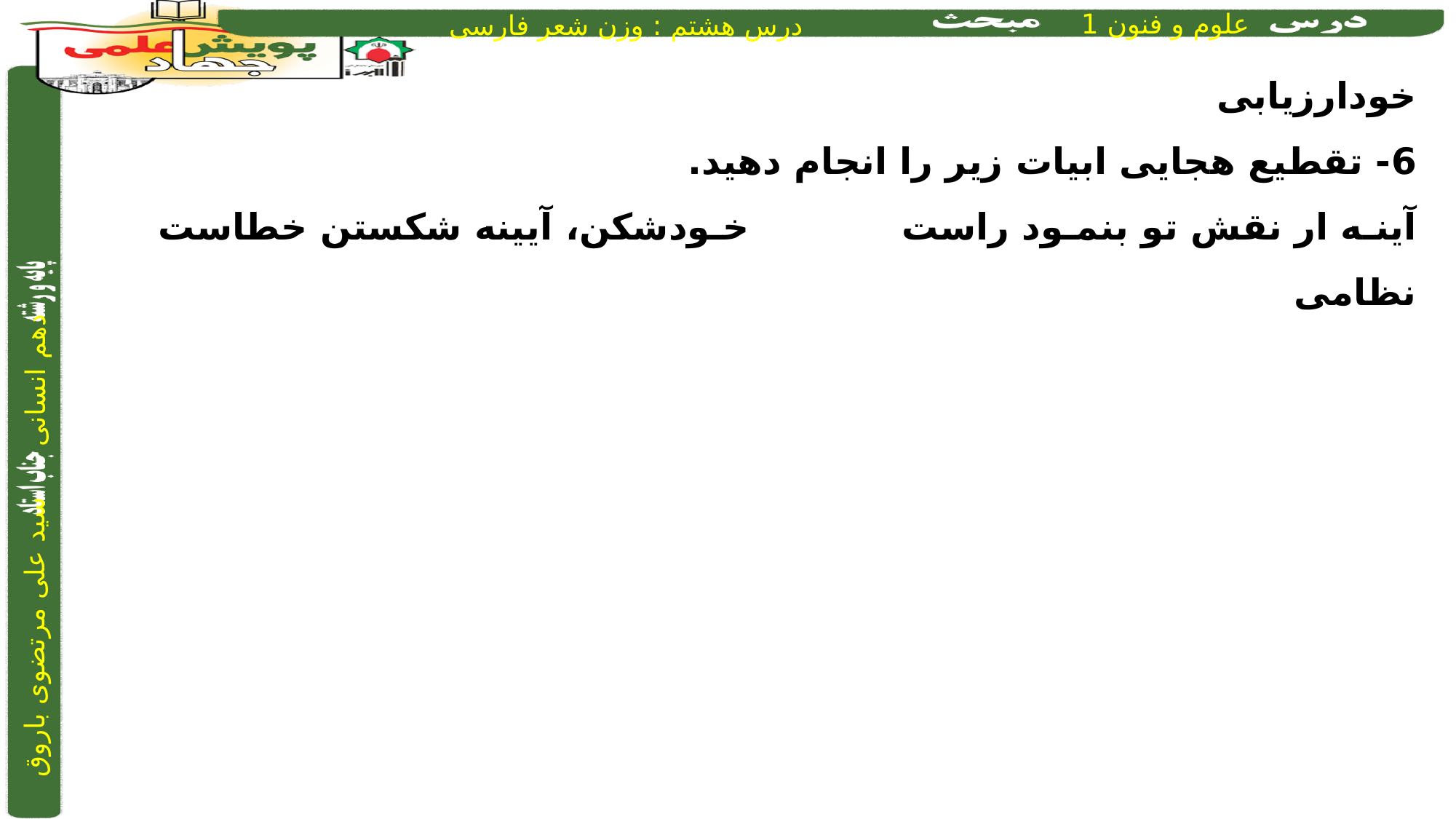

خودارزیابی
6- تقطیع هجایی ابیات زیر را انجام دهید.
آینـه ار نقش تو بنمـود راست			 خـودشکن، آیینه شکستن خطاست	 نظامی